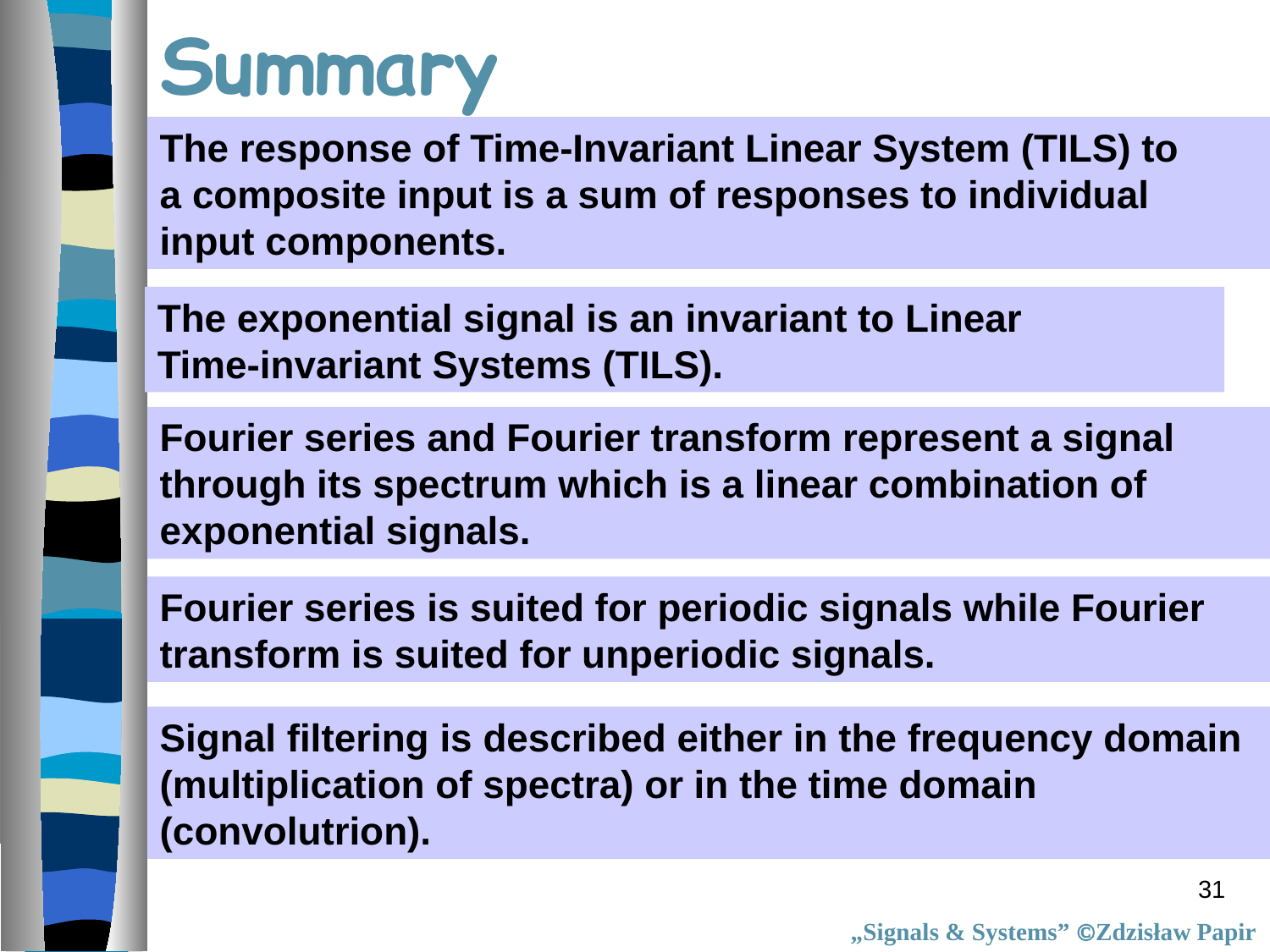

Summary
The response of Time-Invariant Linear System (TILS) to
a composite input is a sum of responses to individual
input components.
The exponential signal is an invariant to Linear
Time-invariant Systems (TILS).
Fourier series and Fourier transform represent a signal
through its spectrum which is a linear combination of exponential signals.
Fourier series is suited for periodic signals while Fourier transform is suited for unperiodic signals.
Signal filtering is described either in the frequency domain
(multiplication of spectra) or in the time domain (convolutrion).
31
„Signals & Systems” ©Zdzisław Papir